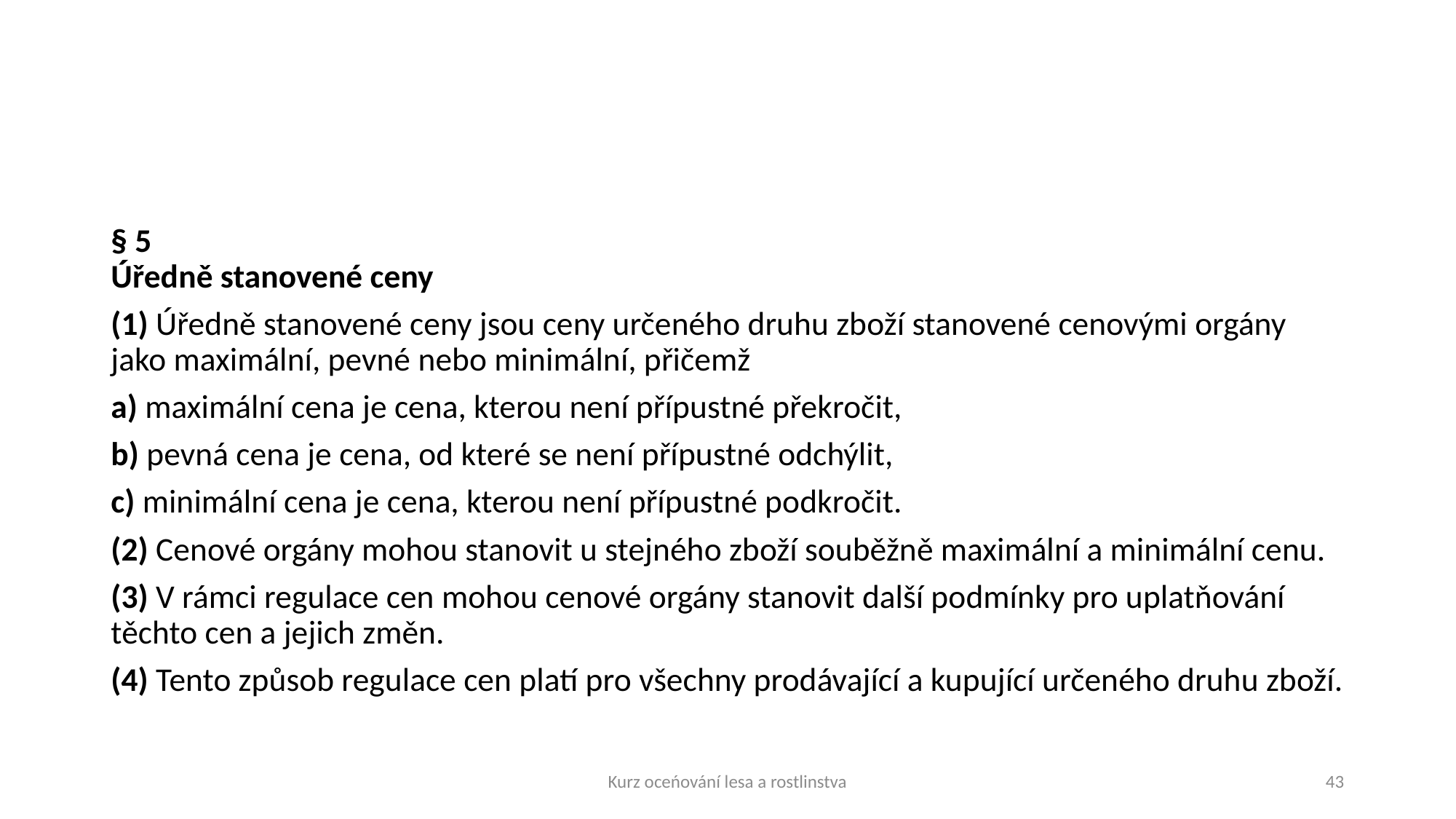

#
§ 5
Úředně stanovené ceny
(1) Úředně stanovené ceny jsou ceny určeného druhu zboží stanovené cenovými orgány jako maximální, pevné nebo minimální, přičemž
a) maximální cena je cena, kterou není přípustné překročit,
b) pevná cena je cena, od které se není přípustné odchýlit,
c) minimální cena je cena, kterou není přípustné podkročit.
(2) Cenové orgány mohou stanovit u stejného zboží souběžně maximální a minimální cenu.
(3) V rámci regulace cen mohou cenové orgány stanovit další podmínky pro uplatňování těchto cen a jejich změn.
(4) Tento způsob regulace cen platí pro všechny prodávající a kupující určeného druhu zboží.

Kurz oceńování lesa a rostlinstva
43